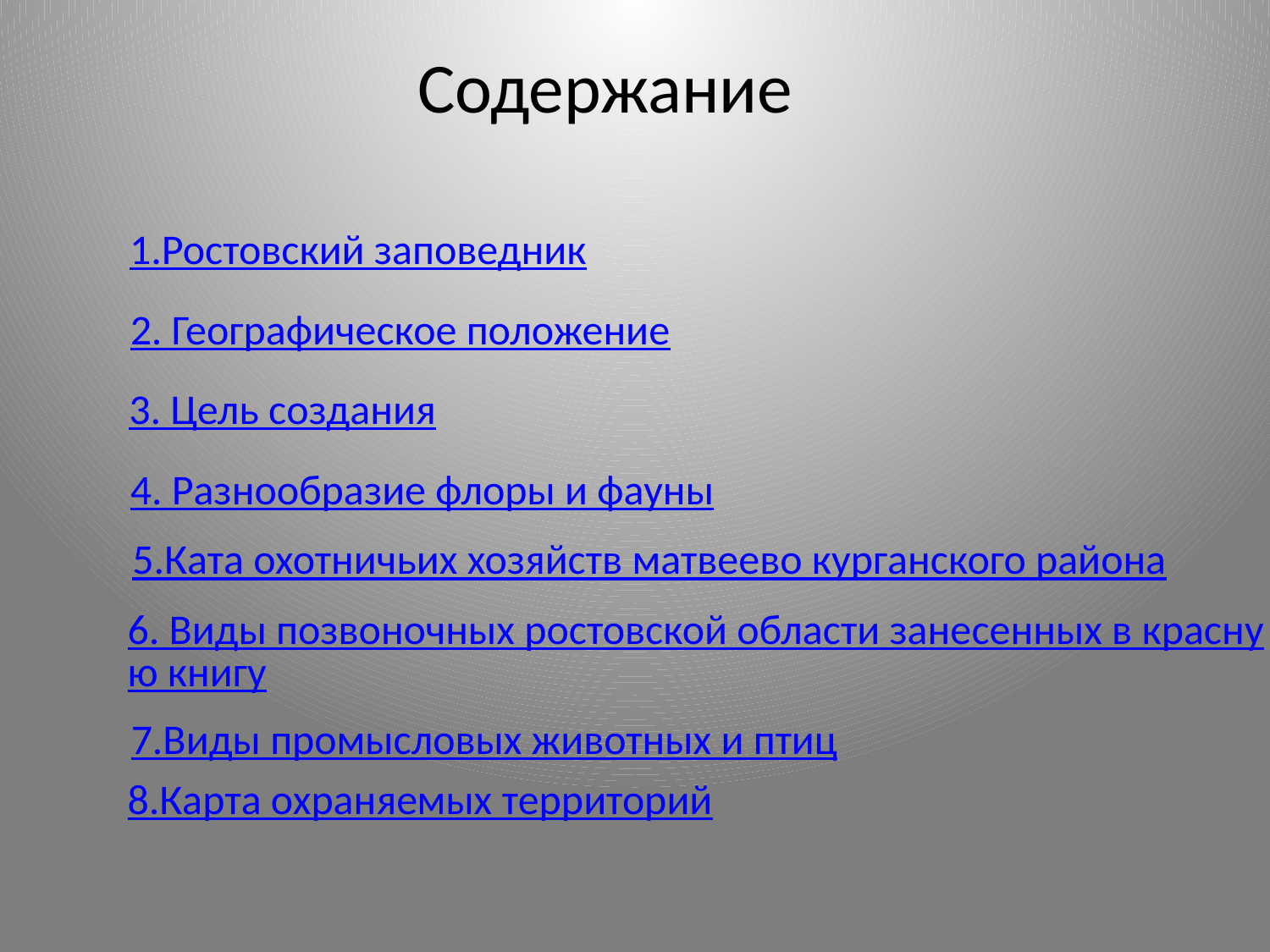

Содержание
1.Ростовский заповедник
2. Географическое положение
3. Цель создания
4. Разнообразие флоры и фауны
5.Ката охотничьих хозяйств матвеево курганского района
6. Виды позвоночных ростовской области занесенных в красную книгу
7.Виды промысловых животных и птиц
8.Карта охраняемых территорий